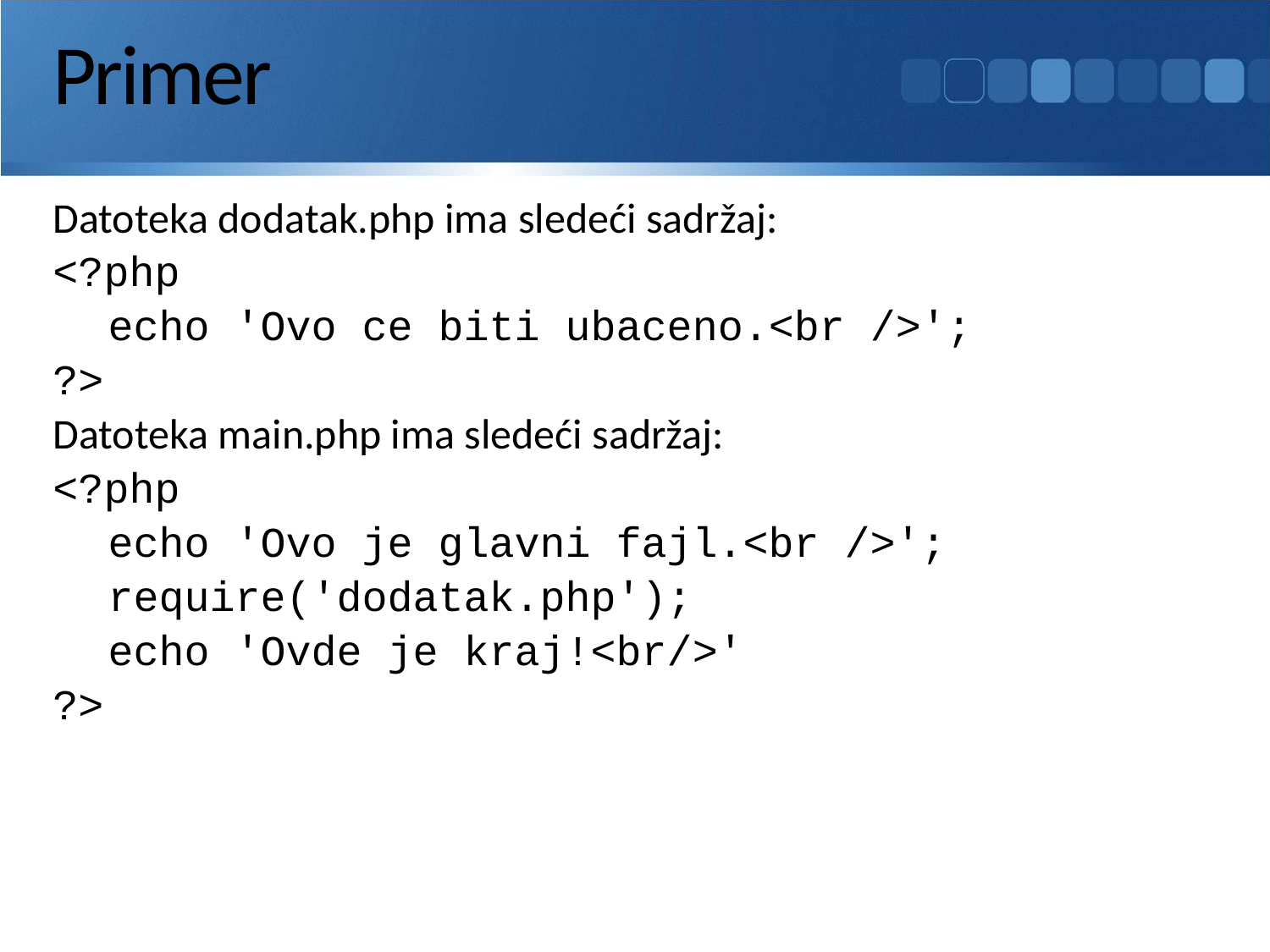

# Primer
Datoteka dodatak.php ima sledeći sadržaj:
<?php
	echo 'Ovo ce biti ubaceno.<br />';
?>
Datoteka main.php ima sledeći sadržaj:
<?php
	echo 'Ovo je glavni fajl.<br />';
	require('dodatak.php');
	echo 'Ovde je kraj!<br/>'
?>
174